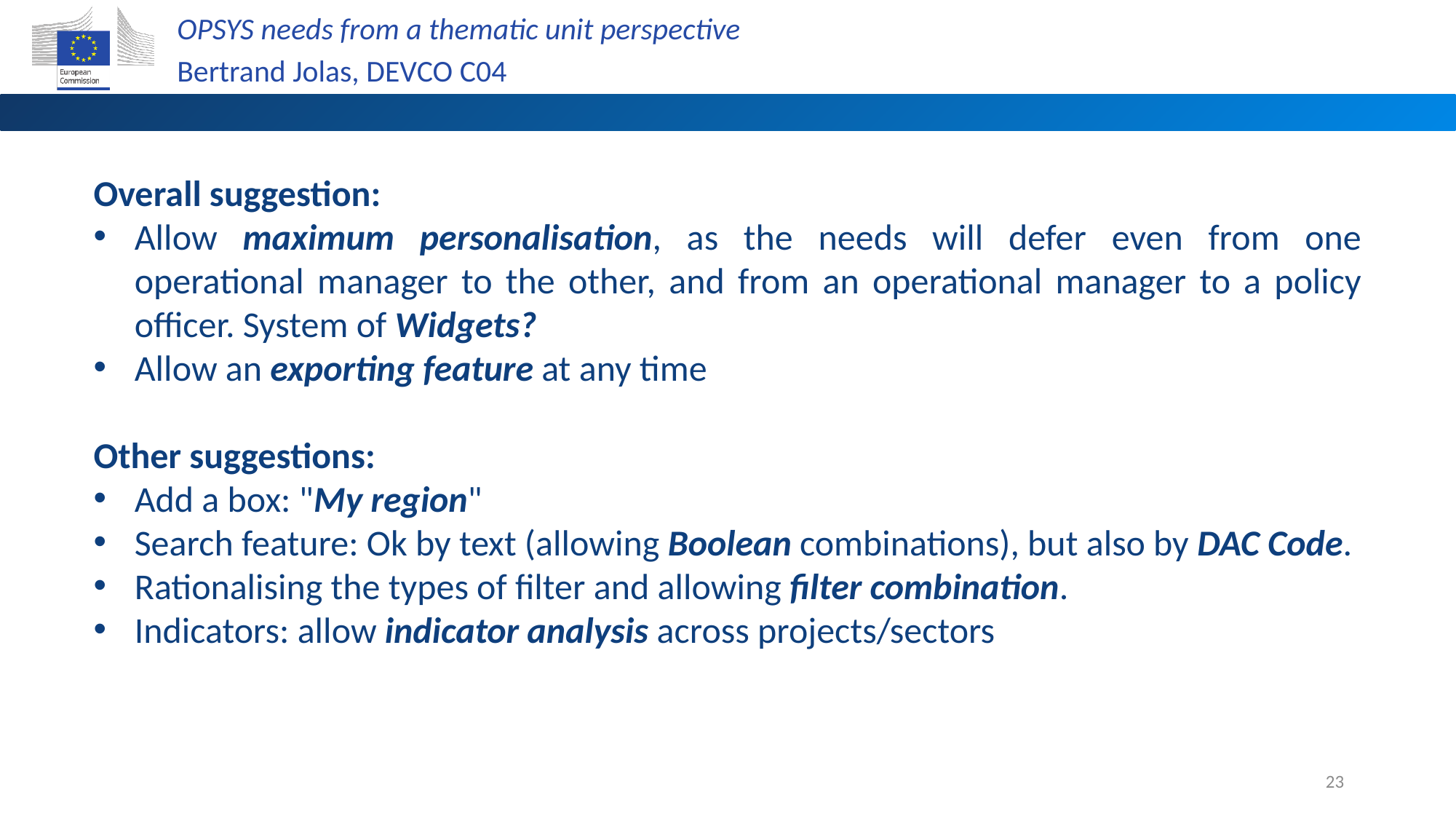

OPSYS needs from a thematic unit perspective
Bertrand Jolas, DEVCO C04
Overall suggestion:
Allow maximum personalisation, as the needs will defer even from one operational manager to the other, and from an operational manager to a policy officer. System of Widgets?
Allow an exporting feature at any time

Other suggestions:
Add a box: "My region"
Search feature: Ok by text (allowing Boolean combinations), but also by DAC Code.
Rationalising the types of filter and allowing filter combination.
Indicators: allow indicator analysis across projects/sectors

23